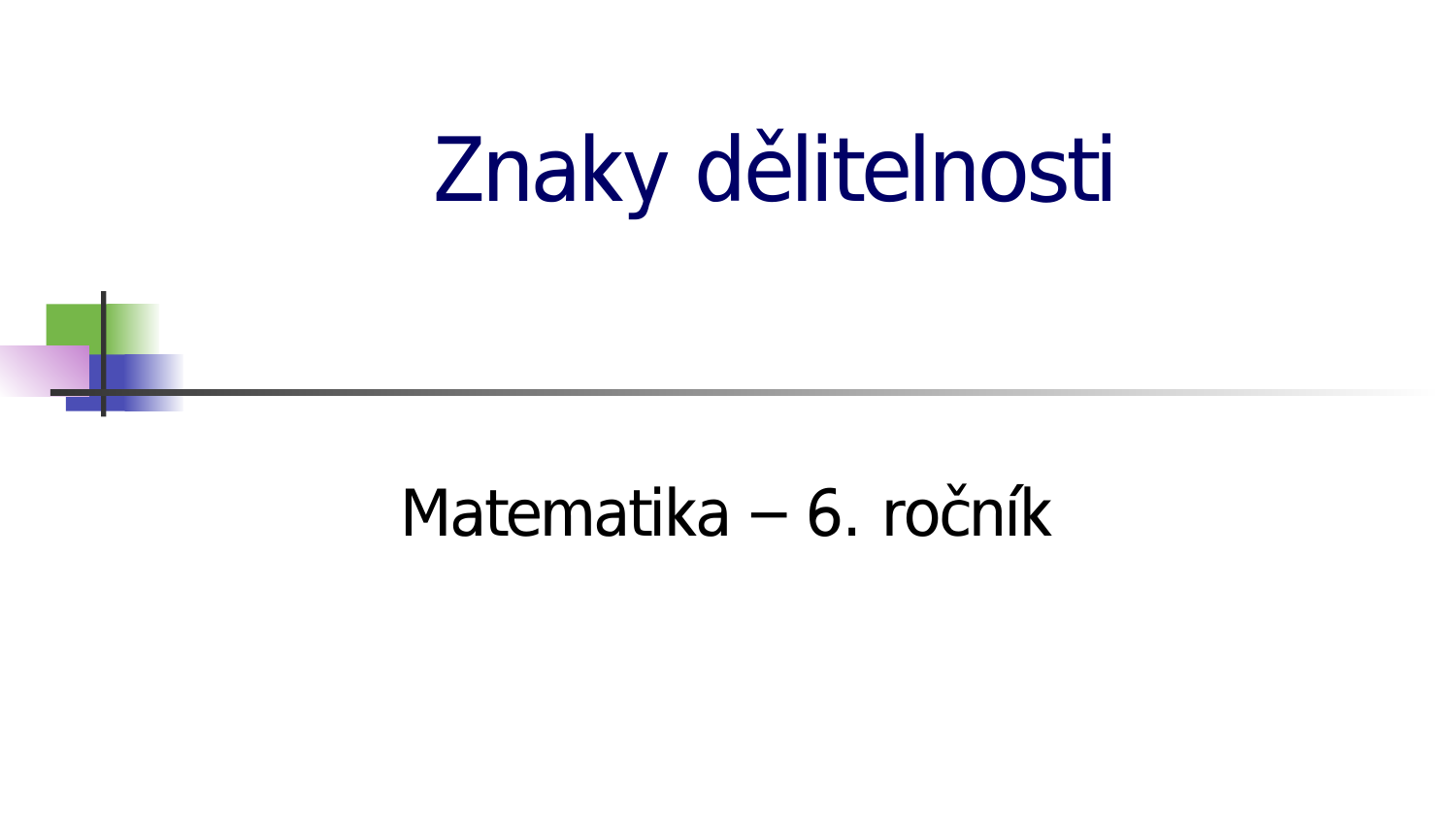

# Znaky dělitelnosti
Matematika – 6. ročník